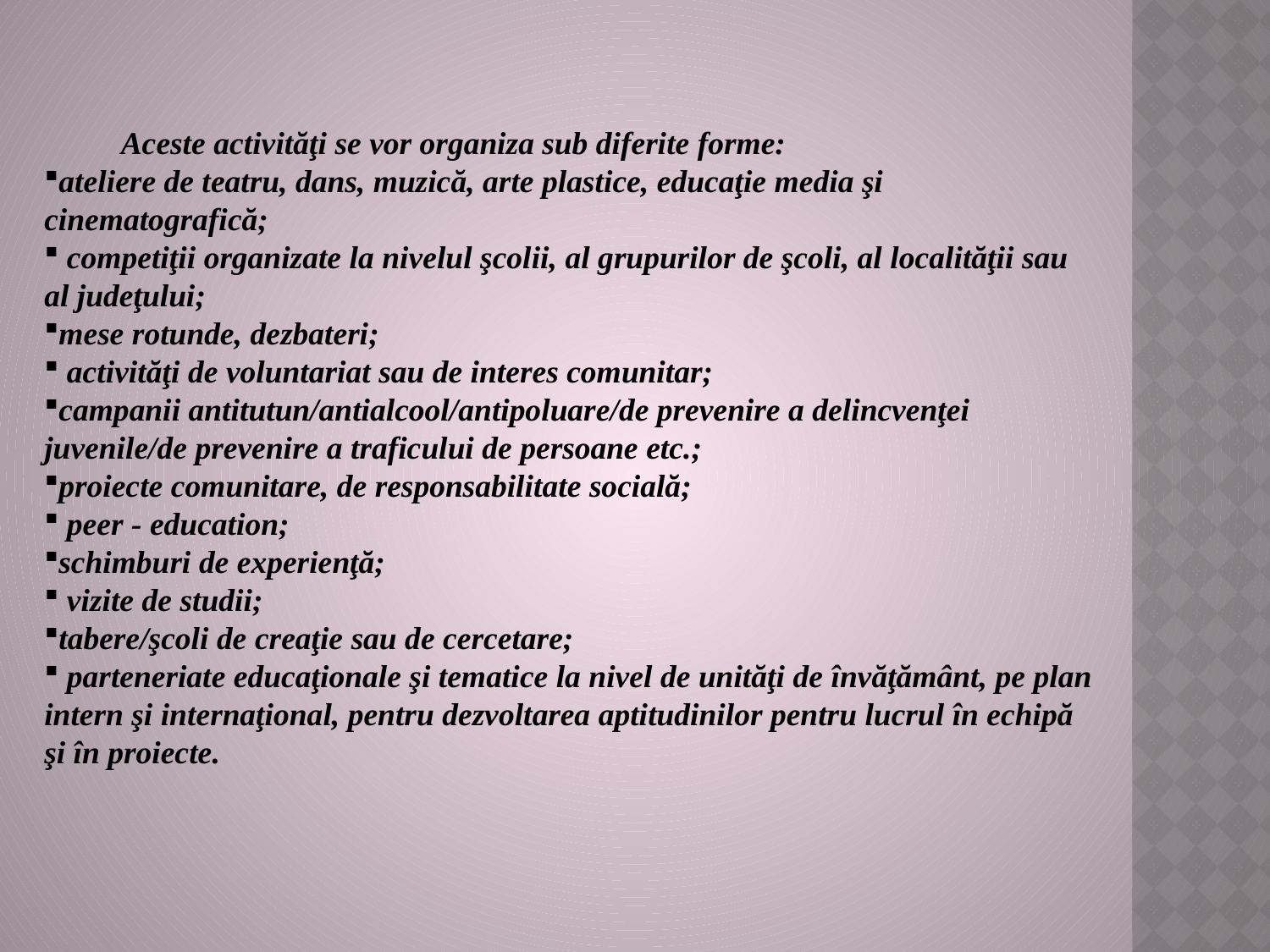

Aceste activităţi se vor organiza sub diferite forme:
ateliere de teatru, dans, muzică, arte plastice, educaţie media şi cinematografică;
 competiţii organizate la nivelul şcolii, al grupurilor de şcoli, al localităţii sau al judeţului;
mese rotunde, dezbateri;
 activităţi de voluntariat sau de interes comunitar;
campanii antitutun/antialcool/antipoluare/de prevenire a delincvenţei juvenile/de prevenire a traficului de persoane etc.;
proiecte comunitare, de responsabilitate socială;
 peer - education;
schimburi de experienţă;
 vizite de studii;
tabere/şcoli de creaţie sau de cercetare;
 parteneriate educaţionale şi tematice la nivel de unităţi de învăţământ, pe plan intern şi internaţional, pentru dezvoltarea aptitudinilor pentru lucrul în echipă şi în proiecte.